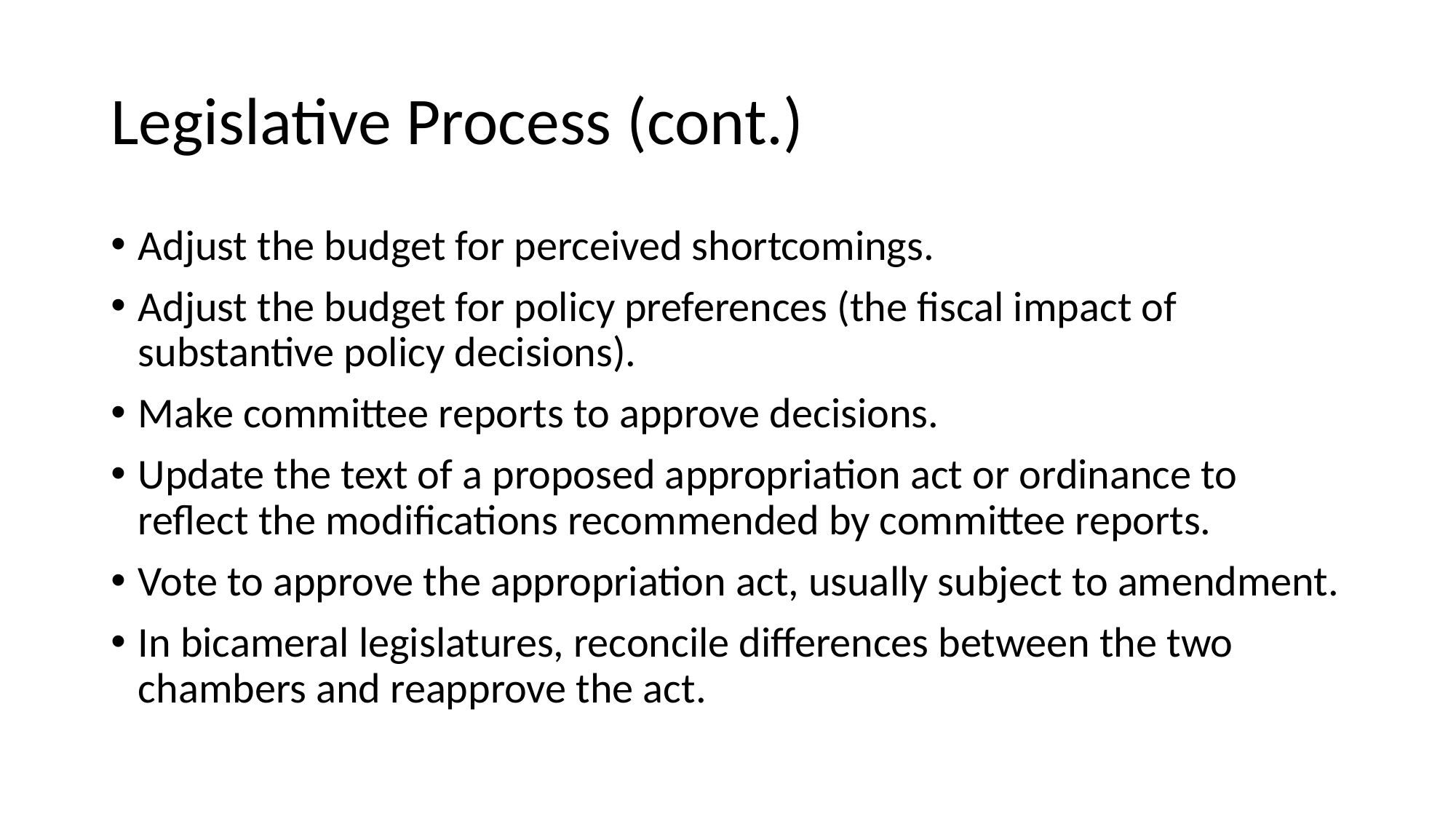

# Legislative Process (cont.)
Adjust the budget for perceived shortcomings.
Adjust the budget for policy preferences (the fiscal impact of substantive policy decisions).
Make committee reports to approve decisions.
Update the text of a proposed appropriation act or ordinance to reflect the modifications recommended by committee reports.
Vote to approve the appropriation act, usually subject to amendment.
In bicameral legislatures, reconcile differences between the two chambers and reapprove the act.